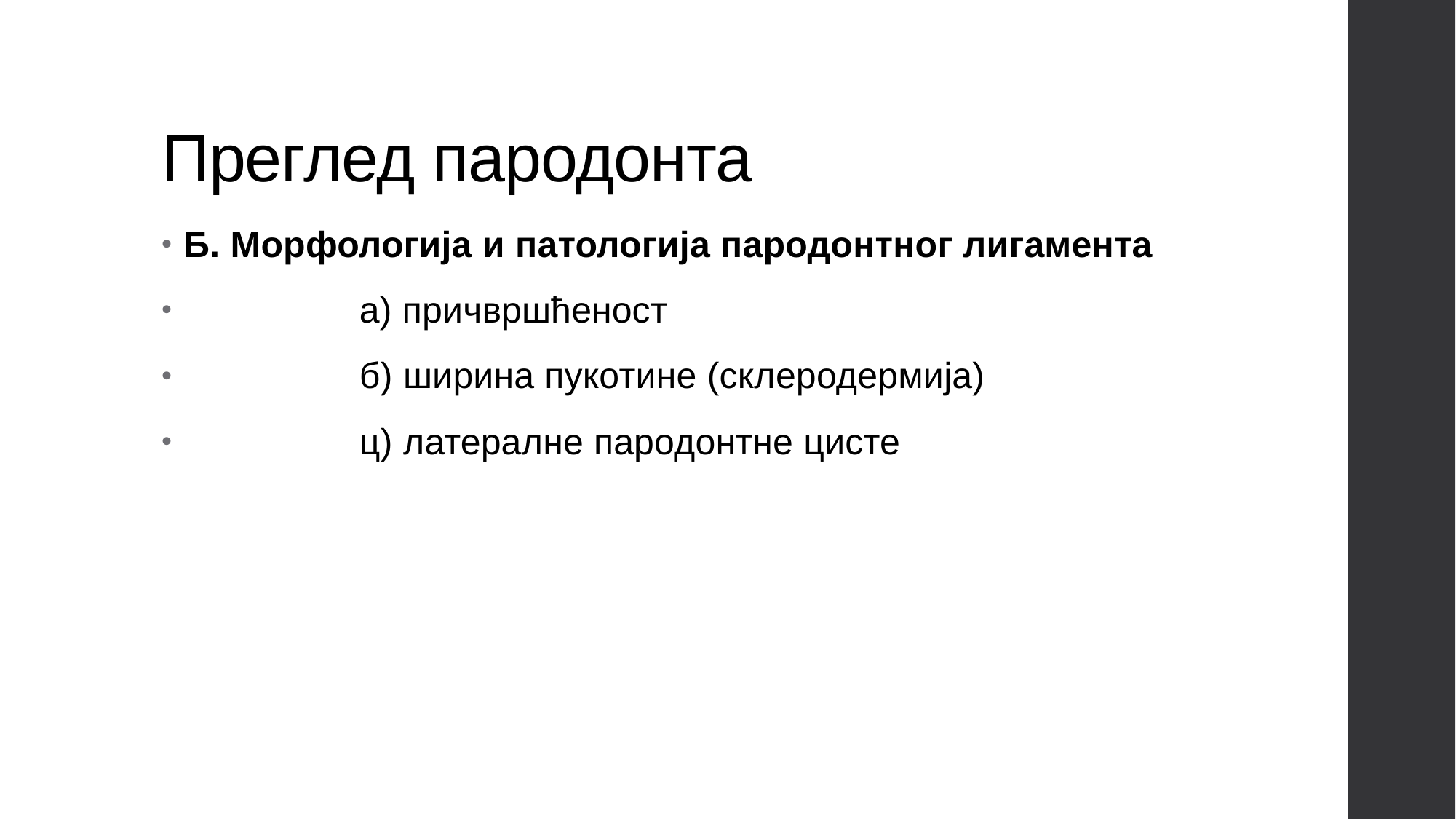

# Преглед пародонта
Б. Морфологија и патологија пародонтног лигамента
                 а) причвршћеност
                 б) ширина пукотине (склеродермија)
                 ц) латералне пародонтне цисте